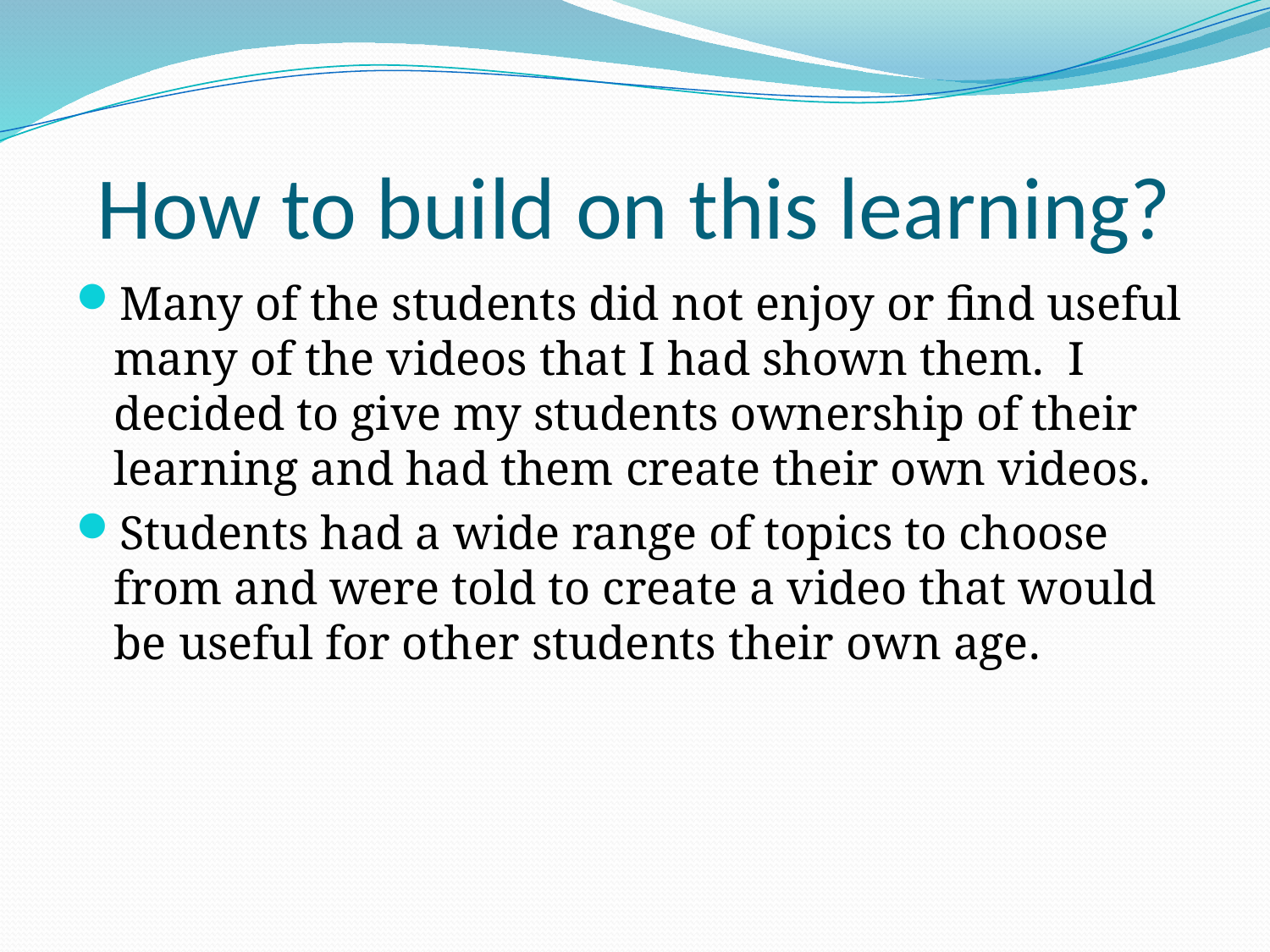

# How to build on this learning?
Many of the students did not enjoy or find useful many of the videos that I had shown them.  I decided to give my students ownership of their learning and had them create their own videos.
Students had a wide range of topics to choose from and were told to create a video that would be useful for other students their own age.